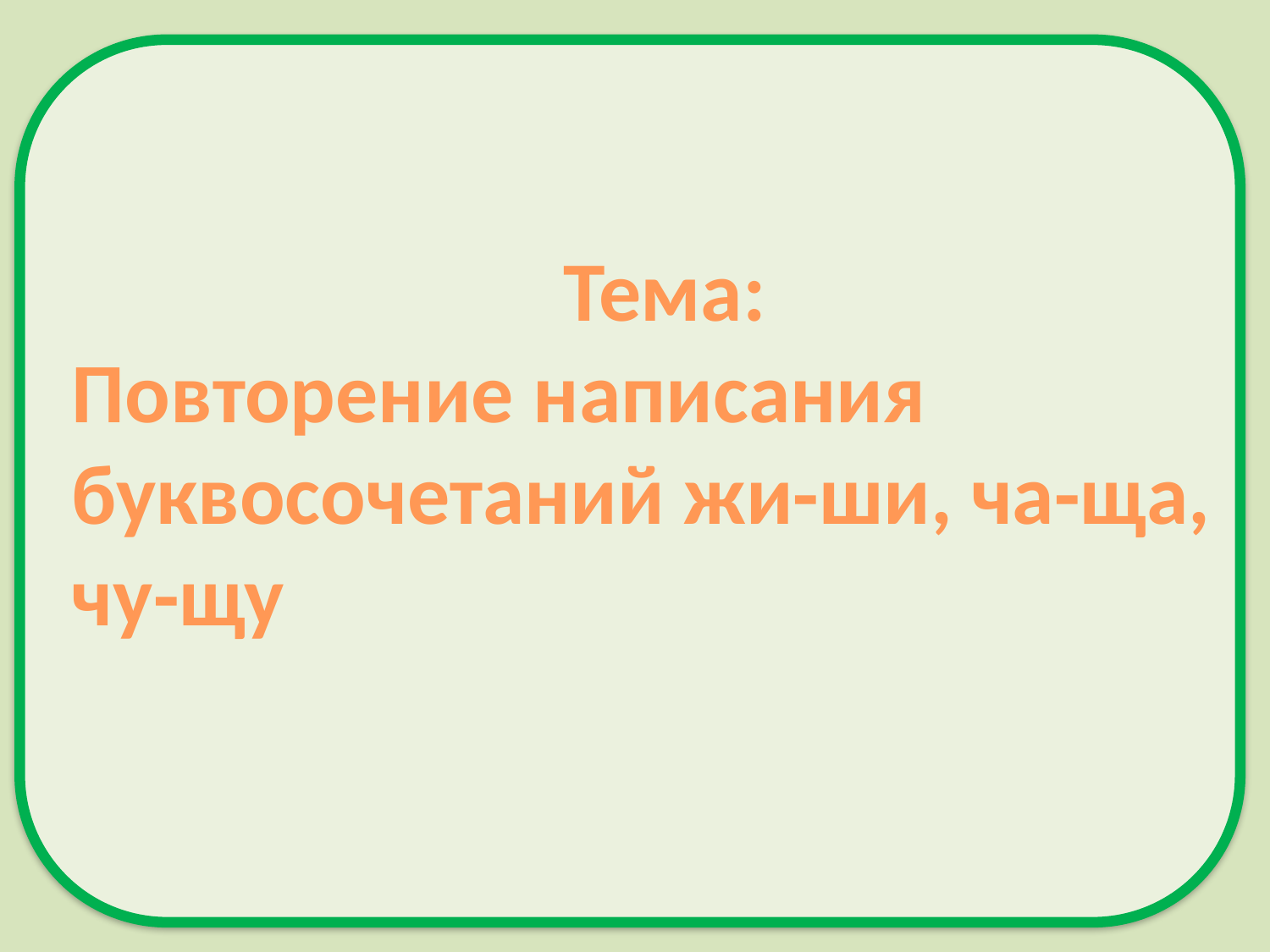

#

Тема:
Повторение написания буквосочетаний жи-ши, ча-ща, чу-щу